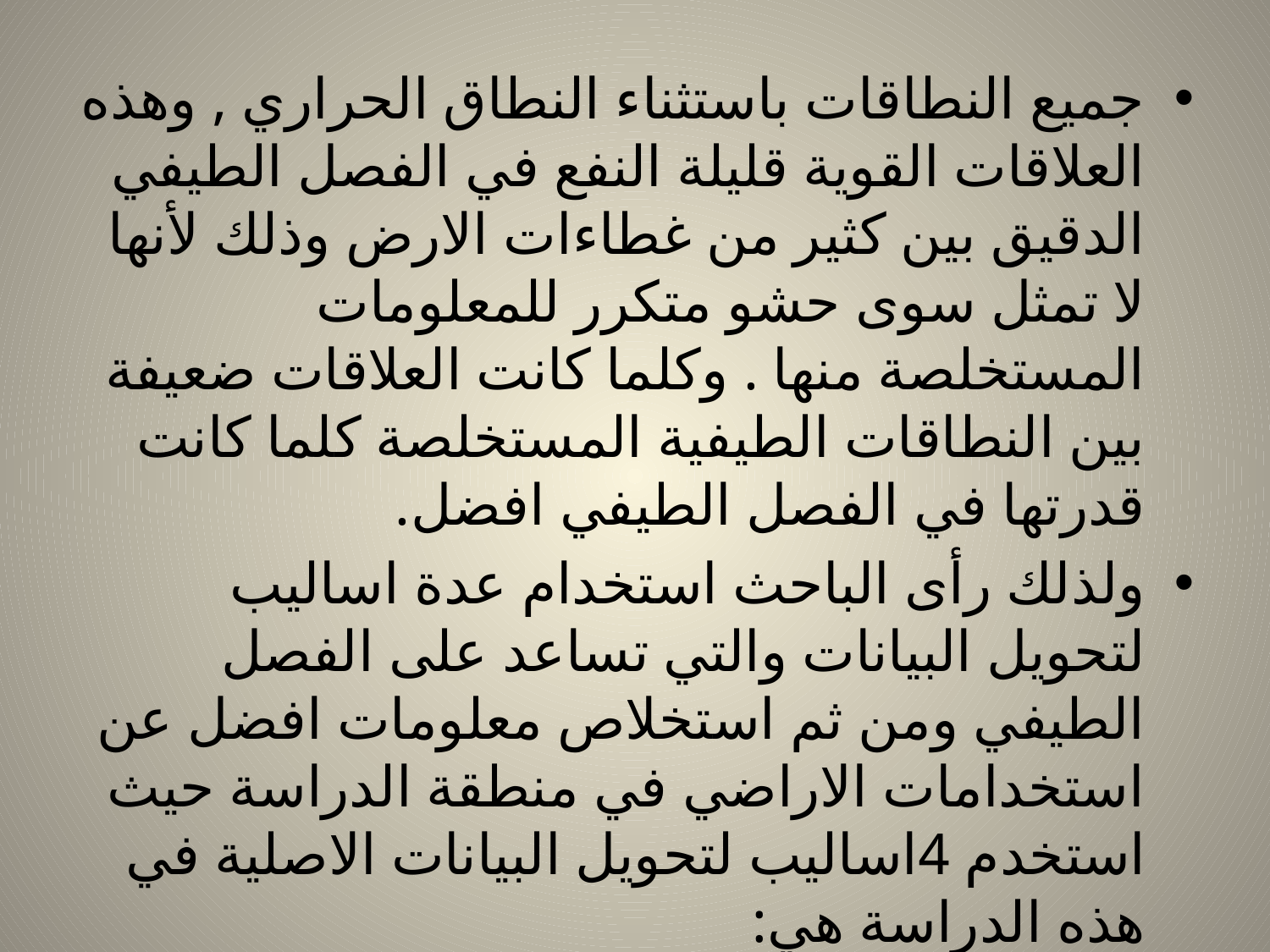

جميع النطاقات باستثناء النطاق الحراري , وهذه العلاقات القوية قليلة النفع في الفصل الطيفي الدقيق بين كثير من غطاءات الارض وذلك لأنها لا تمثل سوى حشو متكرر للمعلومات المستخلصة منها . وكلما كانت العلاقات ضعيفة بين النطاقات الطيفية المستخلصة كلما كانت قدرتها في الفصل الطيفي افضل.
ولذلك رأى الباحث استخدام عدة اساليب لتحويل البيانات والتي تساعد على الفصل الطيفي ومن ثم استخلاص معلومات افضل عن استخدامات الاراضي في منطقة الدراسة حيث استخدم 4اساليب لتحويل البيانات الاصلية في هذه الدراسة هي: